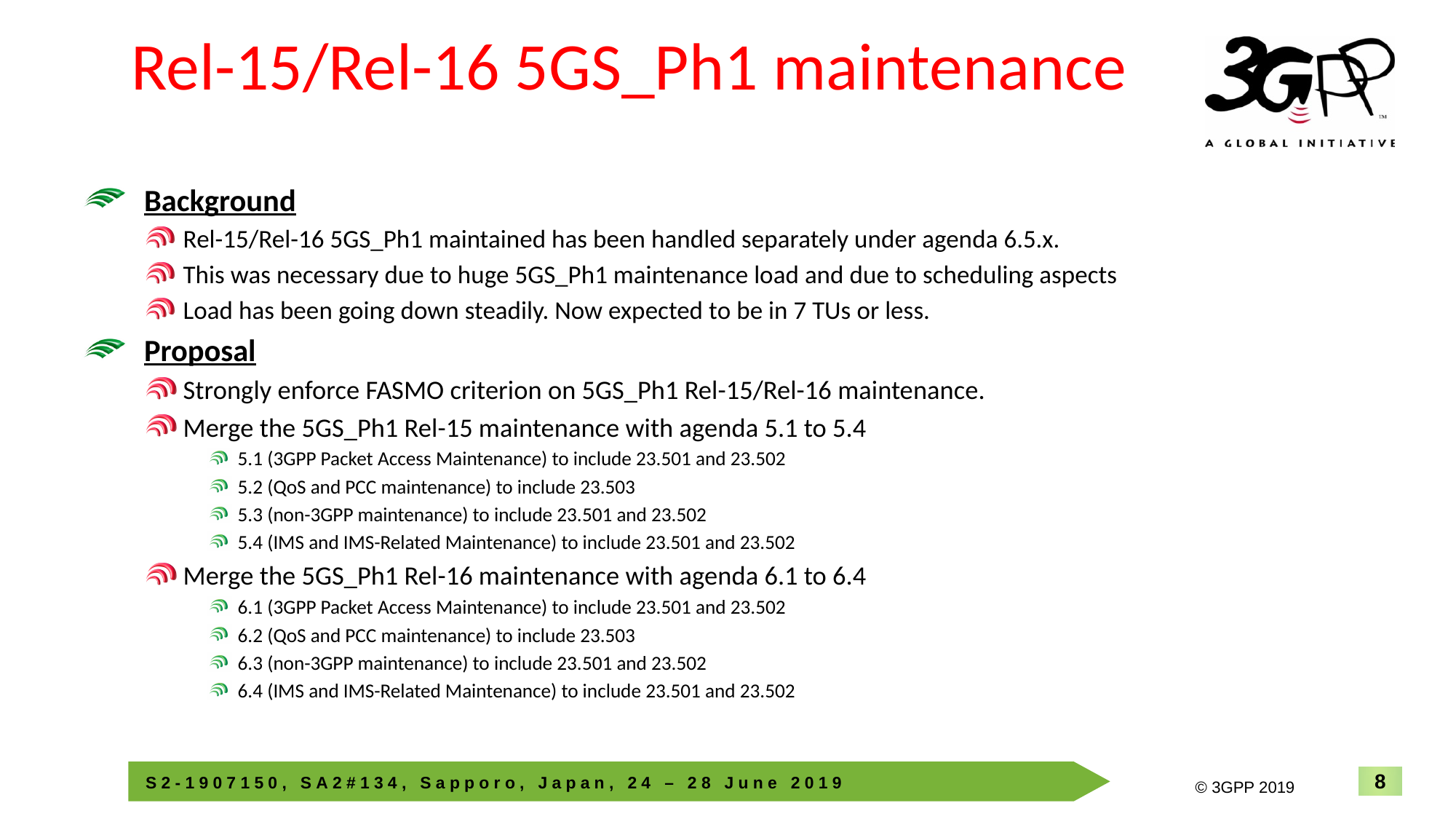

8
INTEL CONFIDENTIAL
# Rel-15/Rel-16 5GS_Ph1 maintenance
Background
Rel-15/Rel-16 5GS_Ph1 maintained has been handled separately under agenda 6.5.x.
This was necessary due to huge 5GS_Ph1 maintenance load and due to scheduling aspects
Load has been going down steadily. Now expected to be in 7 TUs or less.
Proposal
Strongly enforce FASMO criterion on 5GS_Ph1 Rel-15/Rel-16 maintenance.
Merge the 5GS_Ph1 Rel-15 maintenance with agenda 5.1 to 5.4
5.1 (3GPP Packet Access Maintenance) to include 23.501 and 23.502
5.2 (QoS and PCC maintenance) to include 23.503
5.3 (non-3GPP maintenance) to include 23.501 and 23.502
5.4 (IMS and IMS-Related Maintenance) to include 23.501 and 23.502
Merge the 5GS_Ph1 Rel-16 maintenance with agenda 6.1 to 6.4
6.1 (3GPP Packet Access Maintenance) to include 23.501 and 23.502
6.2 (QoS and PCC maintenance) to include 23.503
6.3 (non-3GPP maintenance) to include 23.501 and 23.502
6.4 (IMS and IMS-Related Maintenance) to include 23.501 and 23.502